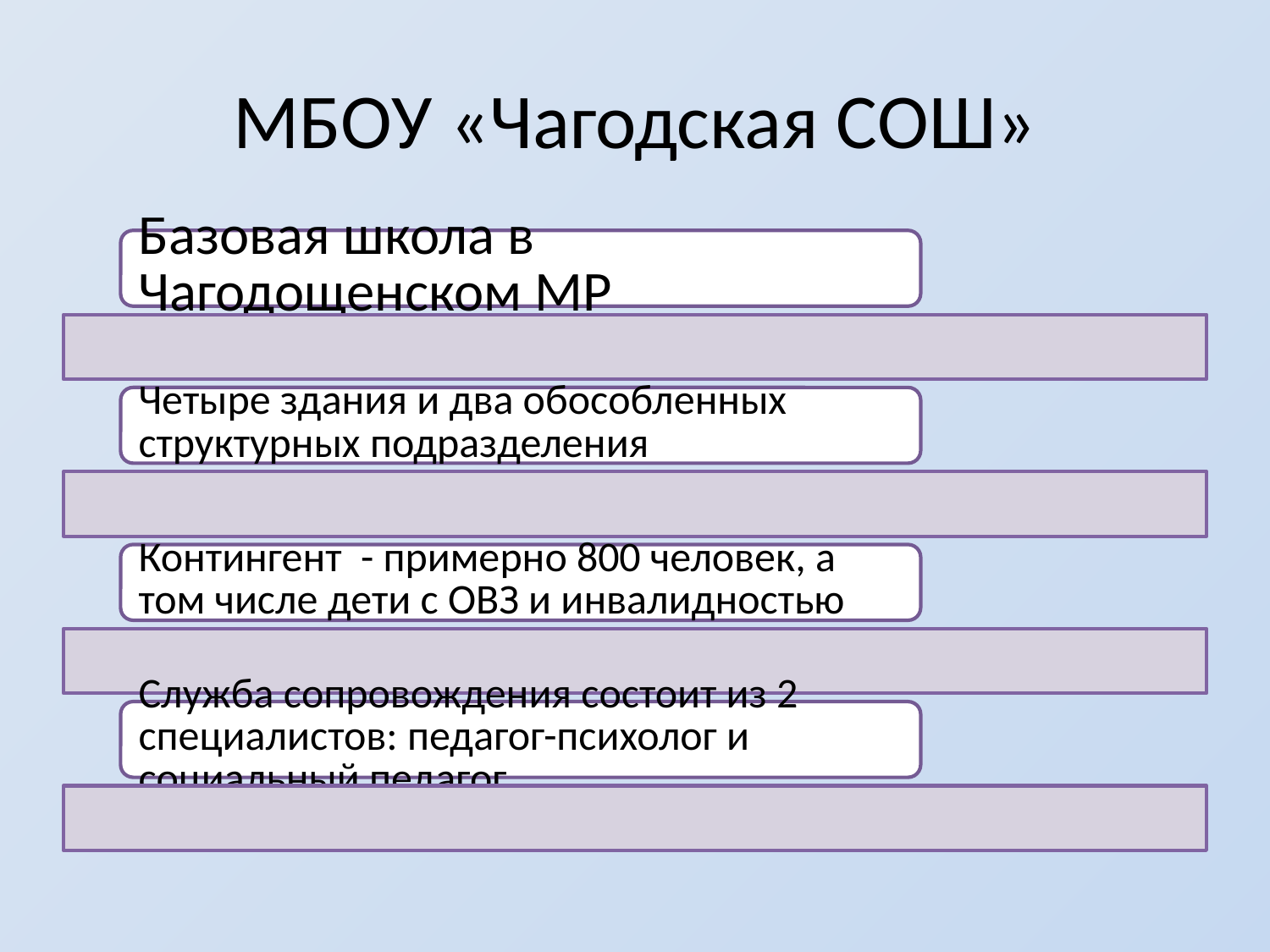

# МБОУ «Чагодская СОШ»
Базовая школа в Чагодощенском МР
Контингент  - примерно 800 человек, а том числе дети с ОВЗ и инвалидностью
Четыре здания и два обособленных структурных подразделения
Служба сопровождения состоит из 2 специалистов: педагог-психолог и социальный педагог